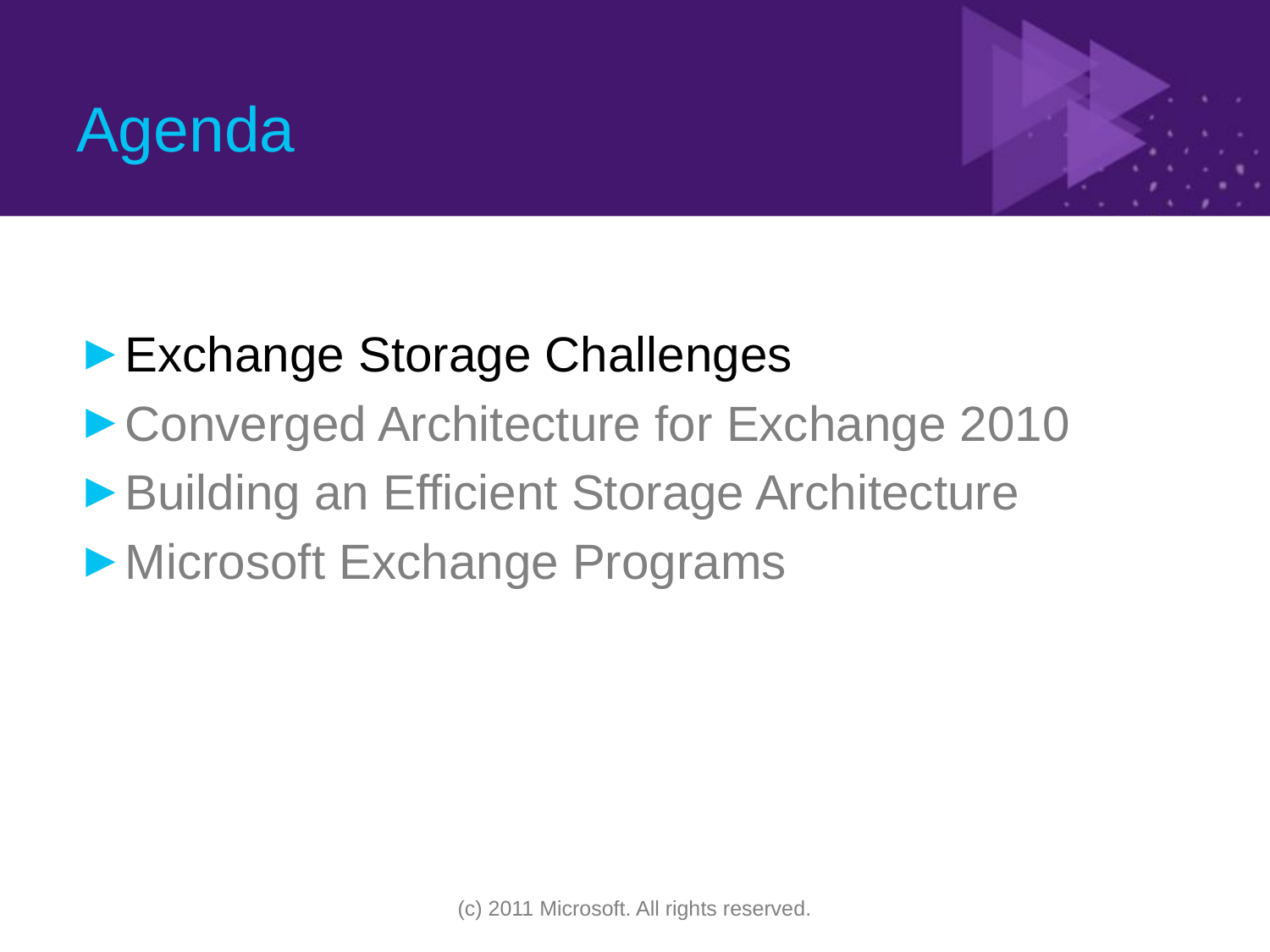

# Agenda
Exchange Storage Challenges
Converged Architecture for Exchange 2010
Building an Efficient Storage Architecture
Microsoft Exchange Programs
(c) 2011 Microsoft. All rights reserved.